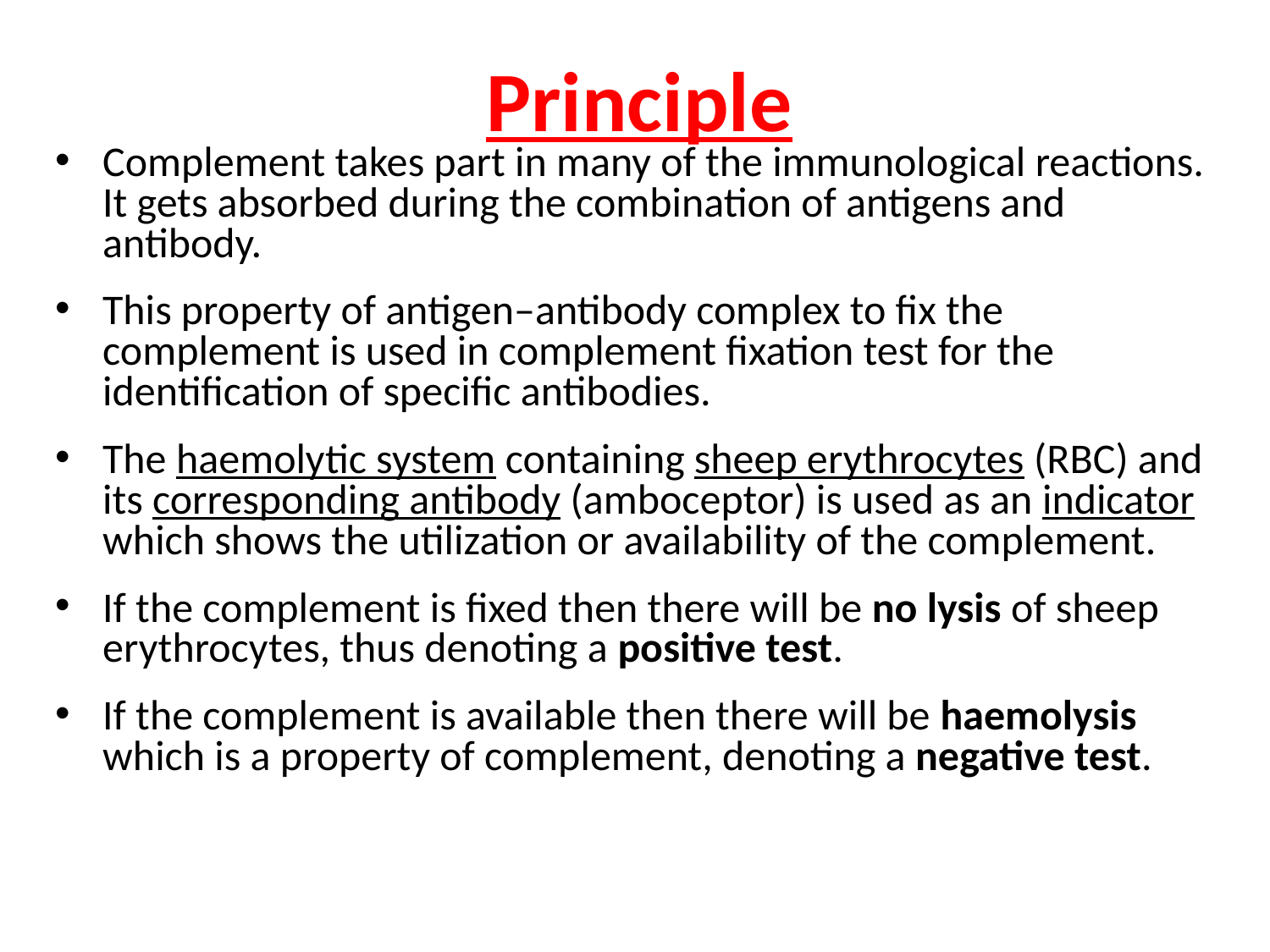

# Principle
Complement takes part in many of the immunological reactions. It gets absorbed during the combination of antigens and antibody.

This property of antigen–antibody complex to fix the complement is used in complement fixation test for the identification of specific antibodies.

The haemolytic system containing sheep erythrocytes (RBC) and its corresponding antibody (amboceptor) is used as an indicator which shows the utilization or availability of the complement.

If the complement is fixed then there will be no lysis of sheep erythrocytes, thus denoting a positive test.

If the complement is available then there will be haemolysis which is a property of complement, denoting a negative test.